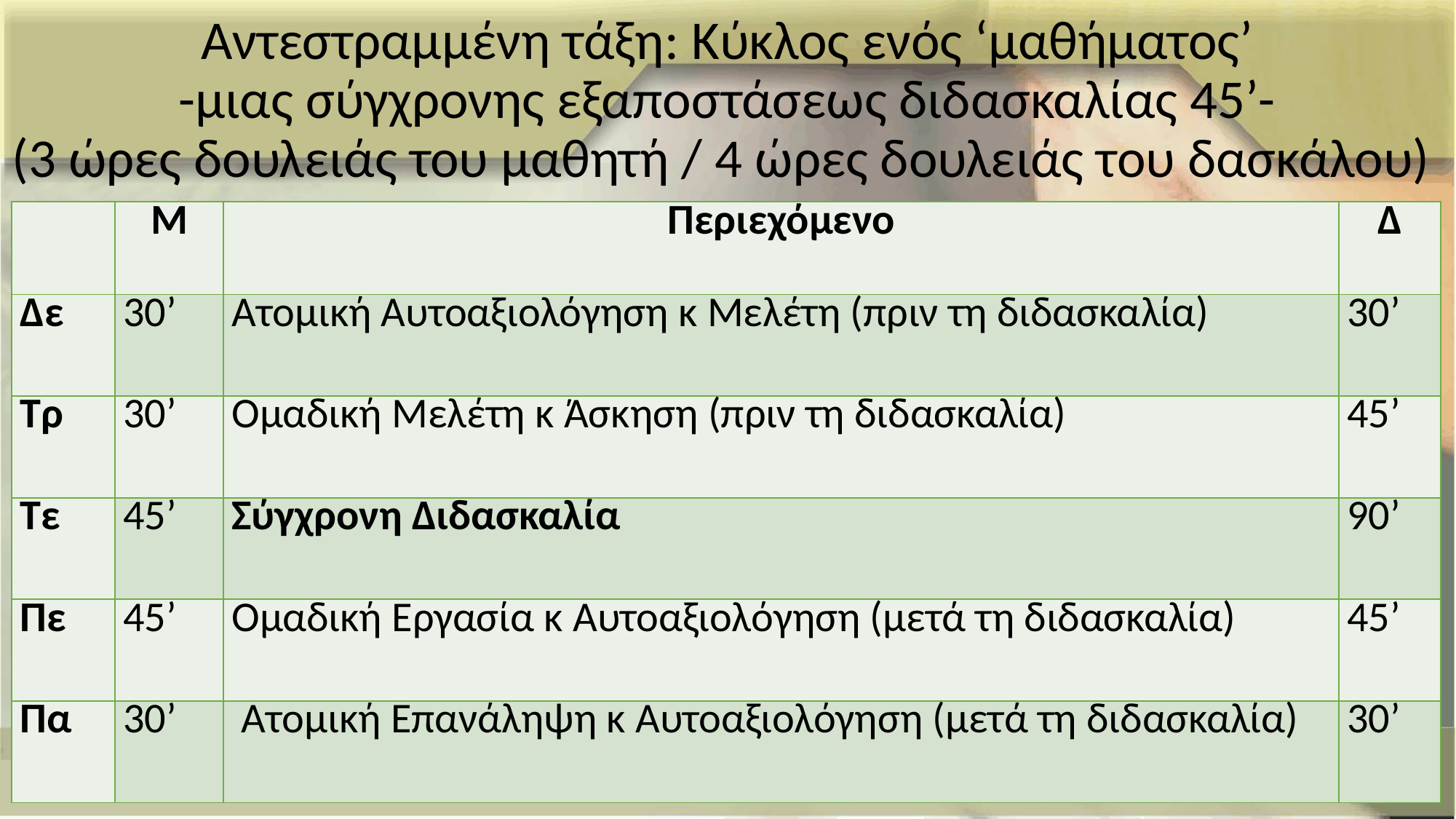

# Αντεστραμμένη τάξη: Κύκλος ενός ‘μαθήματος’ -μιας σύγχρονης εξαποστάσεως διδασκαλίας 45’- (3 ώρες δουλειάς του μαθητή / 4 ώρες δουλειάς του δασκάλου)
|  | Μ | Περιεχόμενο | Δ |
| --- | --- | --- | --- |
| Δε | 30’ | Ατομική Αυτοαξιολόγηση κ Μελέτη (πριν τη διδασκαλία) | 30’ |
| Τρ | 30’ | Ομαδική Μελέτη κ Άσκηση (πριν τη διδασκαλία) | 45’ |
| Τε | 45’ | Σύγχρονη Διδασκαλία | 90’ |
| Πε | 45’ | Ομαδική Εργασία κ Αυτοαξιολόγηση (μετά τη διδασκαλία) | 45’ |
| Πα | 30’ | Ατομική Επανάληψη κ Αυτοαξιολόγηση (μετά τη διδασκαλία) | 30’ |